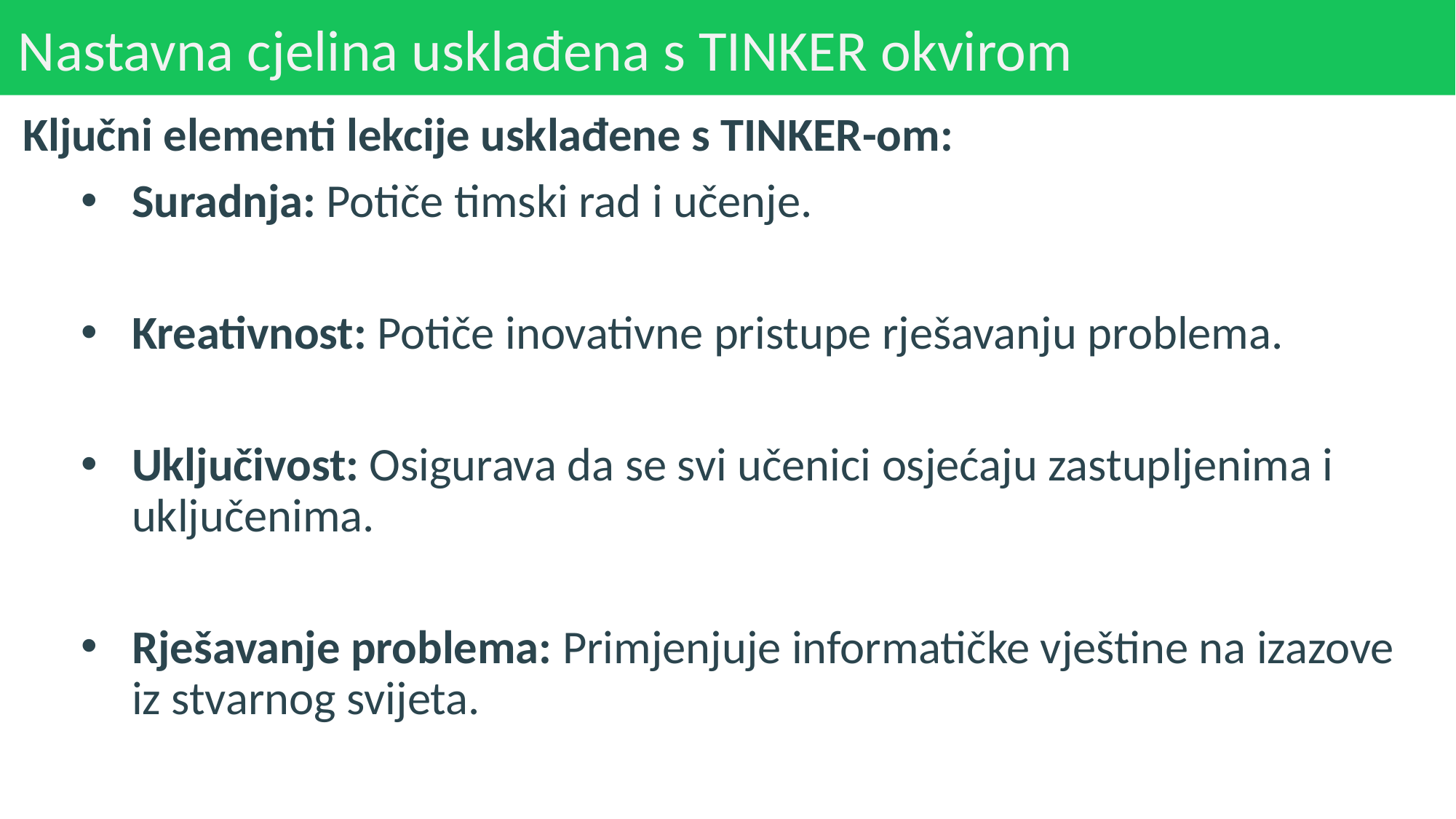

# Nastavna cjelina usklađena s TINKER okvirom
Ključni elementi lekcije usklađene s TINKER-om:
Suradnja: Potiče timski rad i učenje.

Kreativnost: Potiče inovativne pristupe rješavanju problema.

Uključivost: Osigurava da se svi učenici osjećaju zastupljenima i uključenima.

Rješavanje problema: Primjenjuje informatičke vještine na izazove iz stvarnog svijeta.